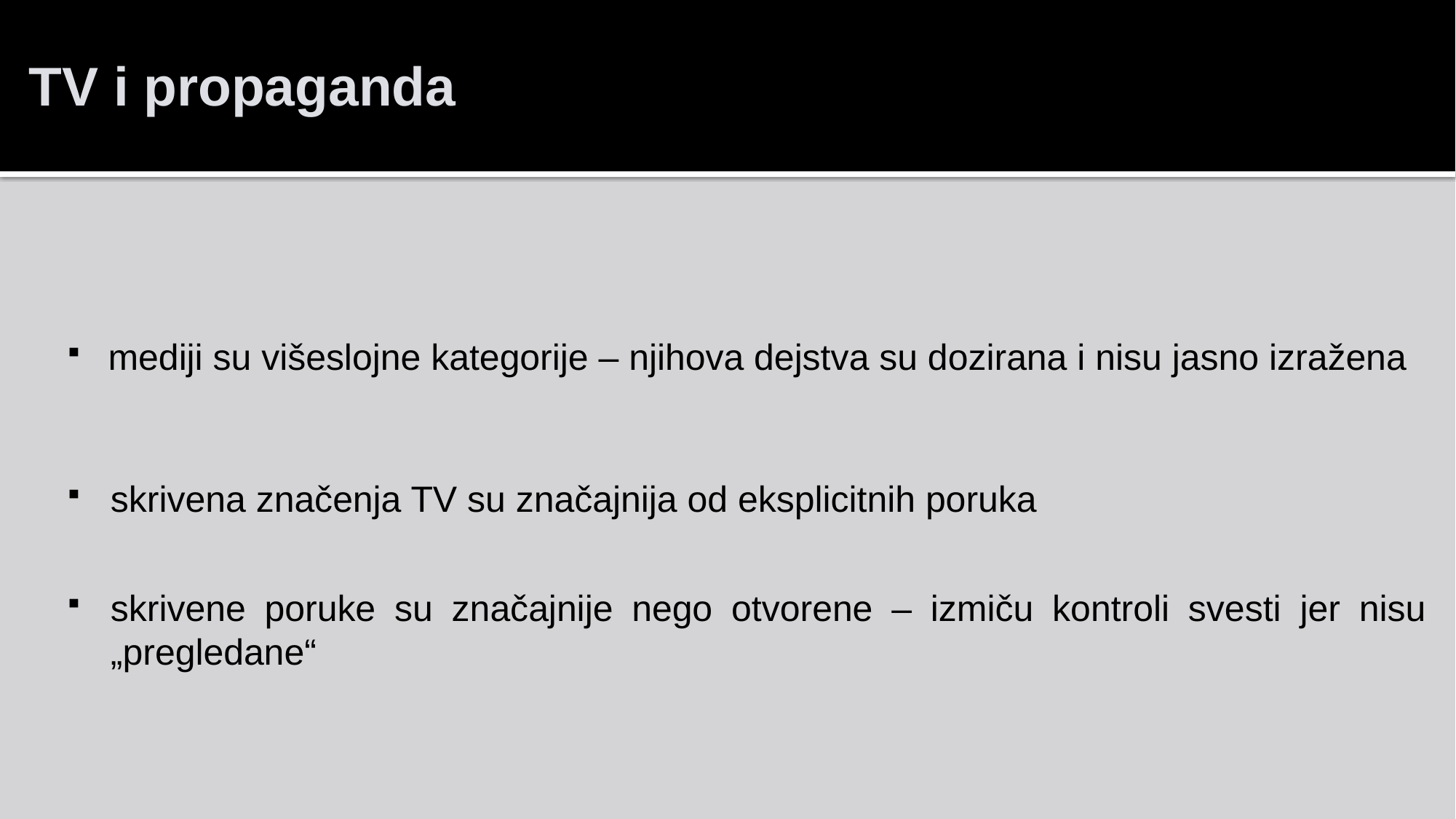

# TV i propaganda

mediji su višeslojne kategorije – njihova dejstva su dozirana i nisu jasno izražena

skrivena značenja TV su značajnija od eksplicitnih poruka

skrivene poruke su značajnije nego otvorene – izmiču kontroli svesti jer nisu „pregledane“